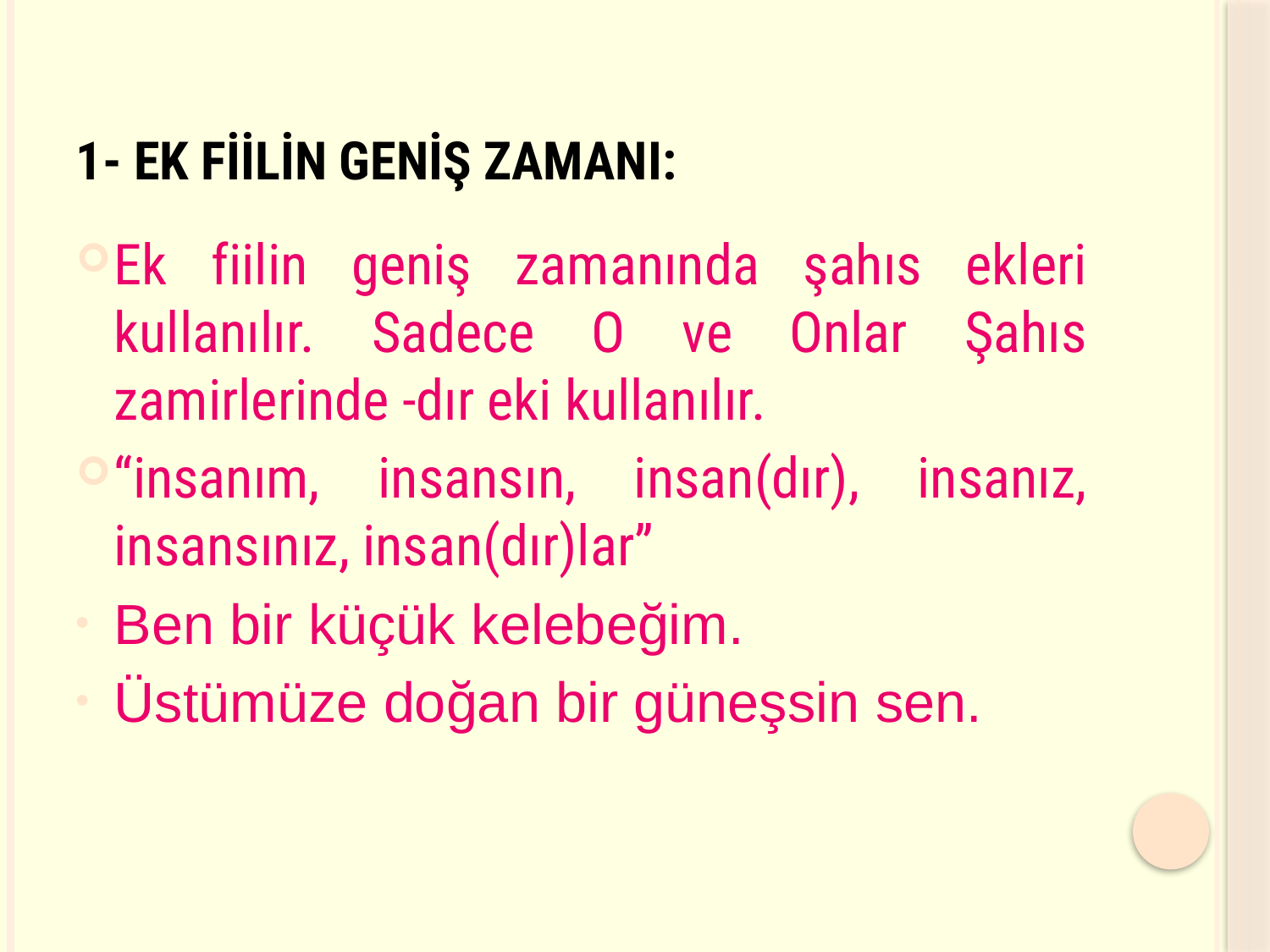

# 1- EK FİİLİN GENİŞ ZAMANI:
Ek fiilin geniş zamanında şahıs ekleri kullanılır. Sadece O ve Onlar Şahıs zamirlerinde -dır eki kullanılır.
“insanım, insansın, insan(dır), insanız, insansınız, insan(dır)lar”
Ben bir küçük kelebeğim.
Üstümüze doğan bir güneşsin sen.